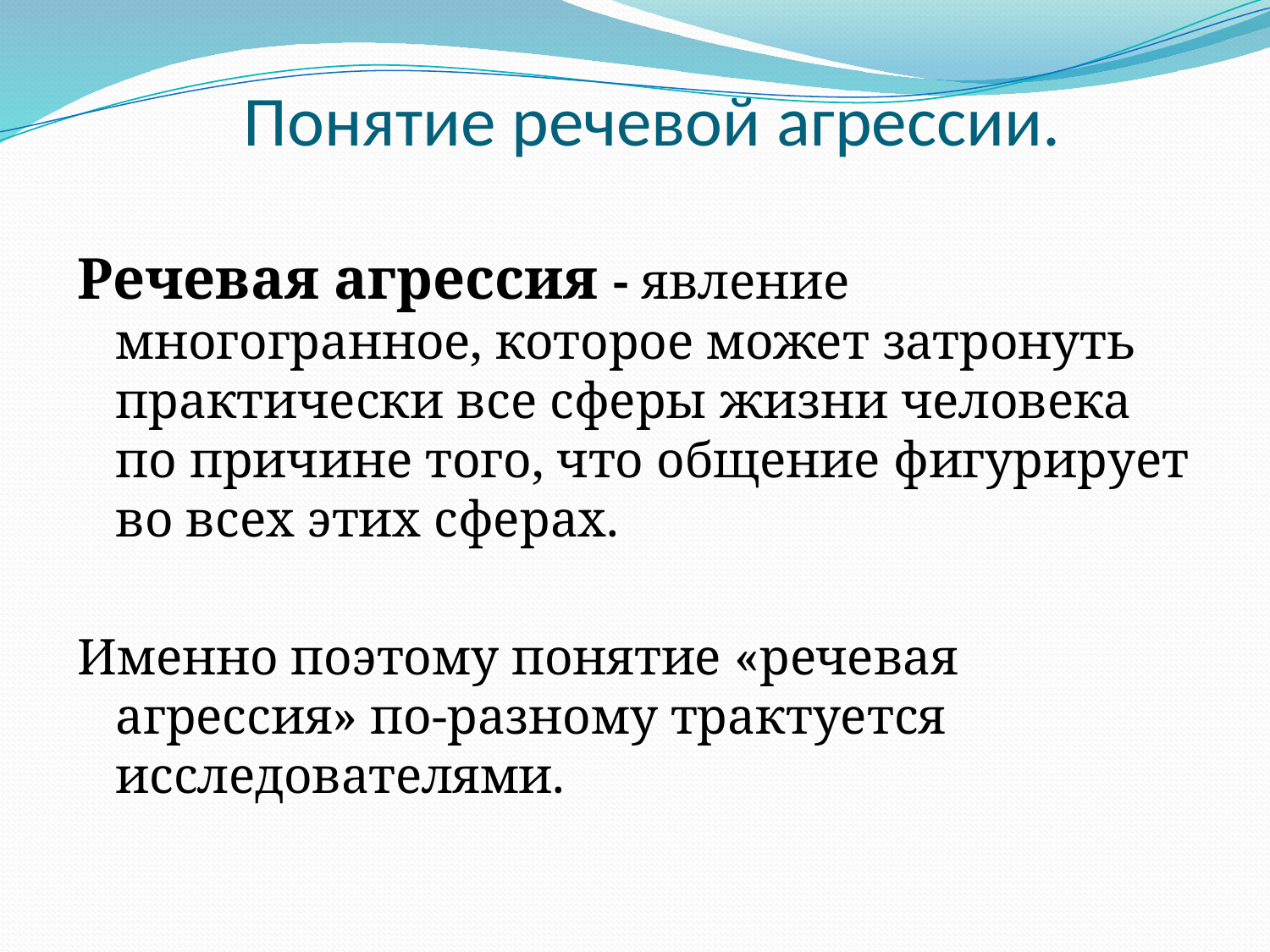

# Понятие речевой агрессии.
Речевая агрессия - явление многогранное, которое может затронуть практически все сферы жизни человека по причине того, что общение фигурирует во всех этих сферах.

Именно поэтому понятие «речевая агрессия» по-разному трактуется исследователями.